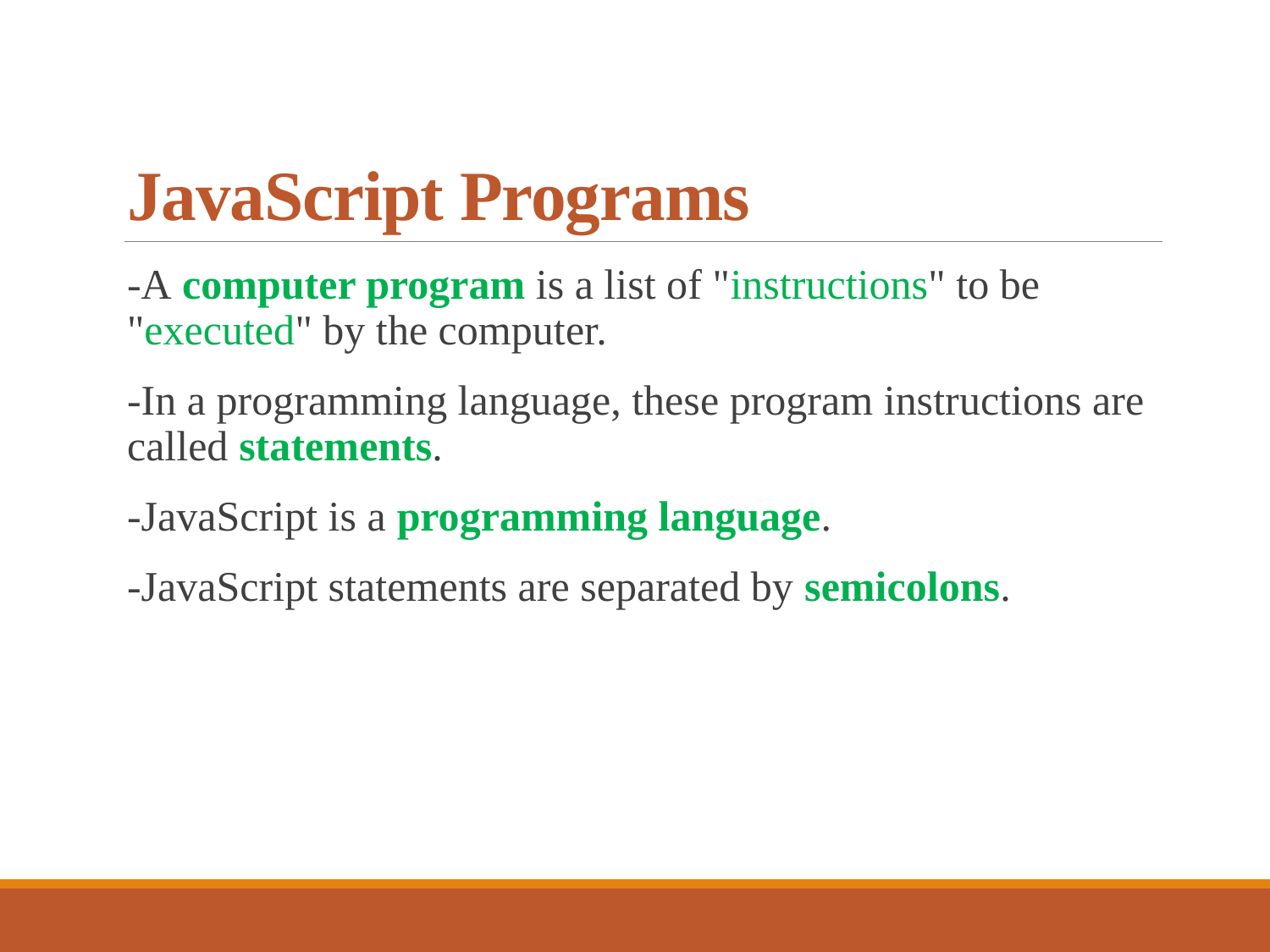

# JavaScript Programs
-A computer program is a list of "instructions" to be "executed" by the computer.
-In a programming language, these program instructions are called statements.
-JavaScript is a programming language.
-JavaScript statements are separated by semicolons.